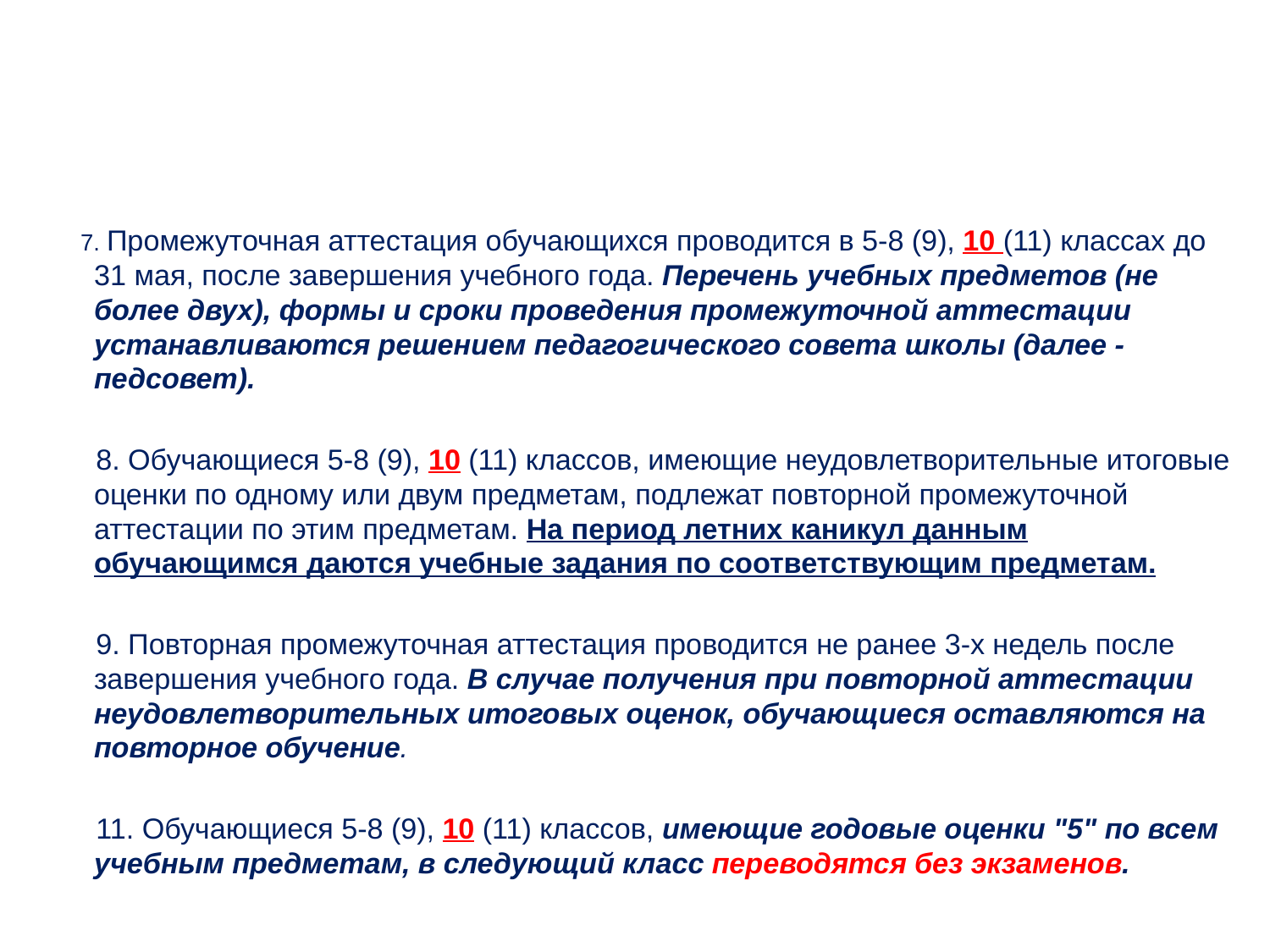

7. Промежуточная аттестация обучающихся проводится в 5-8 (9), 10 (11) классах до 31 мая, после завершения учебного года. Перечень учебных предметов (не более двух), формы и сроки проведения промежуточной аттестации устанавливаются решением педагогического совета школы (далее - педсовет).

      8. Обучающиеся 5-8 (9), 10 (11) классов, имеющие неудовлетворительные итоговые оценки по одному или двум предметам, подлежат повторной промежуточной аттестации по этим предметам. На период летних каникул данным обучающимся даются учебные задания по соответствующим предметам.

      9. Повторная промежуточная аттестация проводится не ранее 3-х недель после завершения учебного года. В случае получения при повторной аттестации неудовлетворительных итоговых оценок, обучающиеся оставляются на повторное обучение.

      11. Обучающиеся 5-8 (9), 10 (11) классов, имеющие годовые оценки "5" по всем учебным предметам, в следующий класс переводятся без экзаменов.